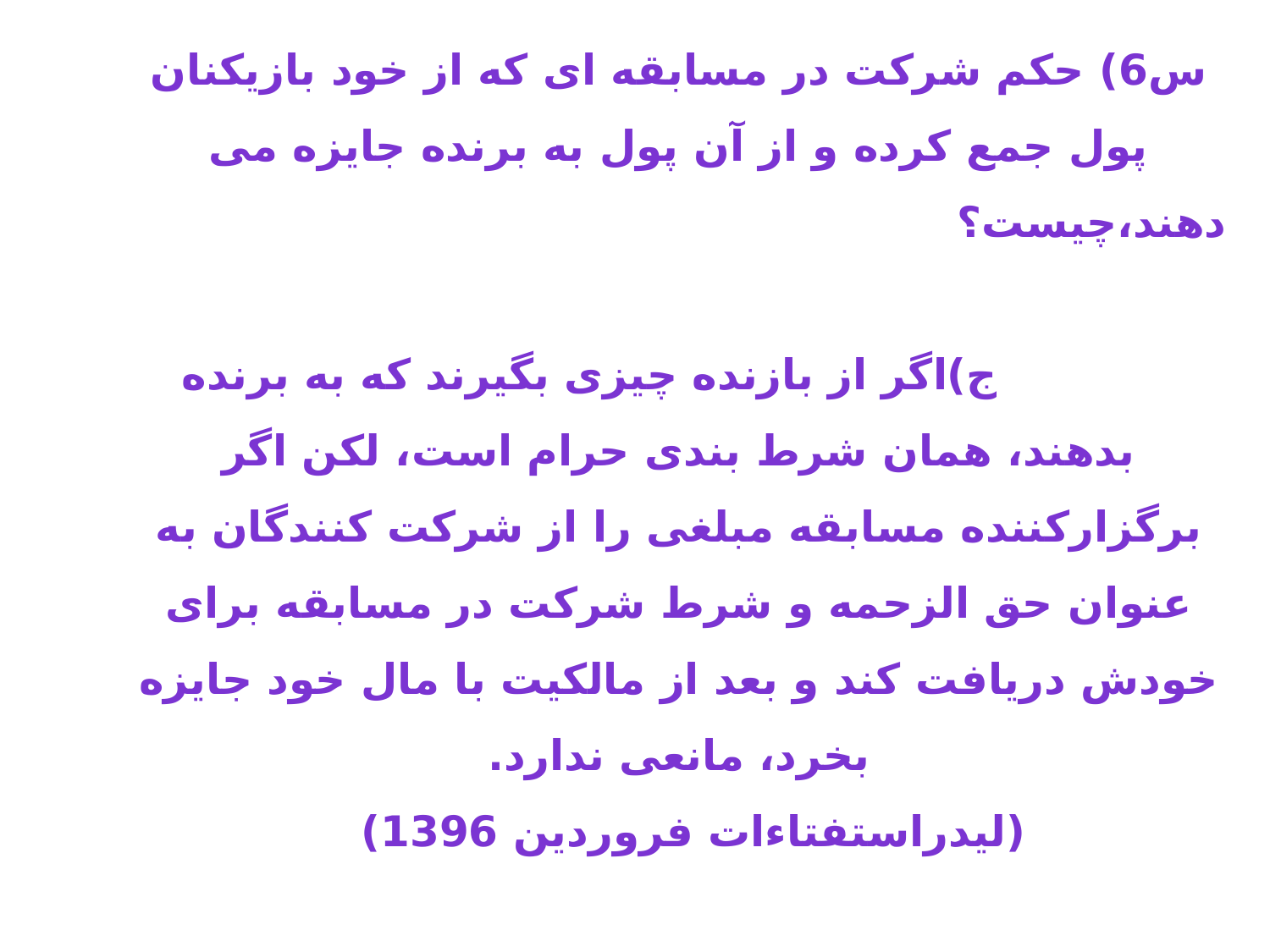

س6) حکم شرکت در مسابقه ای که از خود بازیکنان پول جمع کرده و از آن پول به برنده جایزه می دهند،چیست؟                                                                                                                                                ج)اگر از بازنده چیزی بگیرند که به برنده بدهند، همان شرط بندی حرام است، لکن اگر برگزارکننده مسابقه مبلغی را از شرکت کنندگان به عنوان حق الزحمه و شرط شرکت در مسابقه برای خودش دریافت کند و بعد از مالکیت با مال خود جایزه بخرد، مانعی ندارد.
(لیدراستفتاءات فروردین 1396)